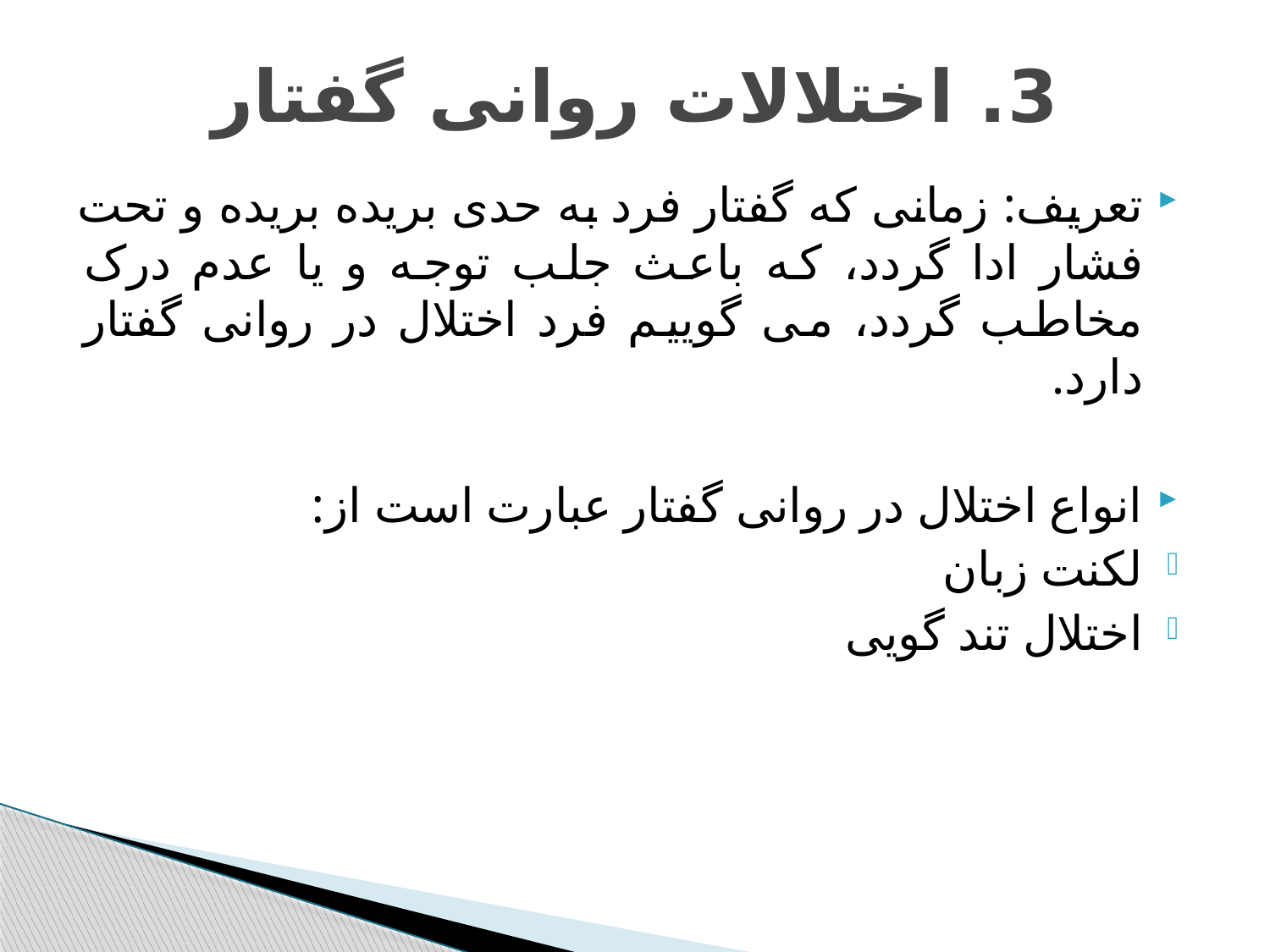

# 3. اختلالات روانی گفتار
تعریف: زمانی که گفتار فرد به حدی بریده بریده و تحت فشار ادا گردد، که باعث جلب توجه و یا عدم درک مخاطب گردد، می گوییم فرد اختلال در روانی گفتار دارد.

انواع اختلال در روانی گفتار عبارت است از:
لکنت زبان
اختلال تند گویی